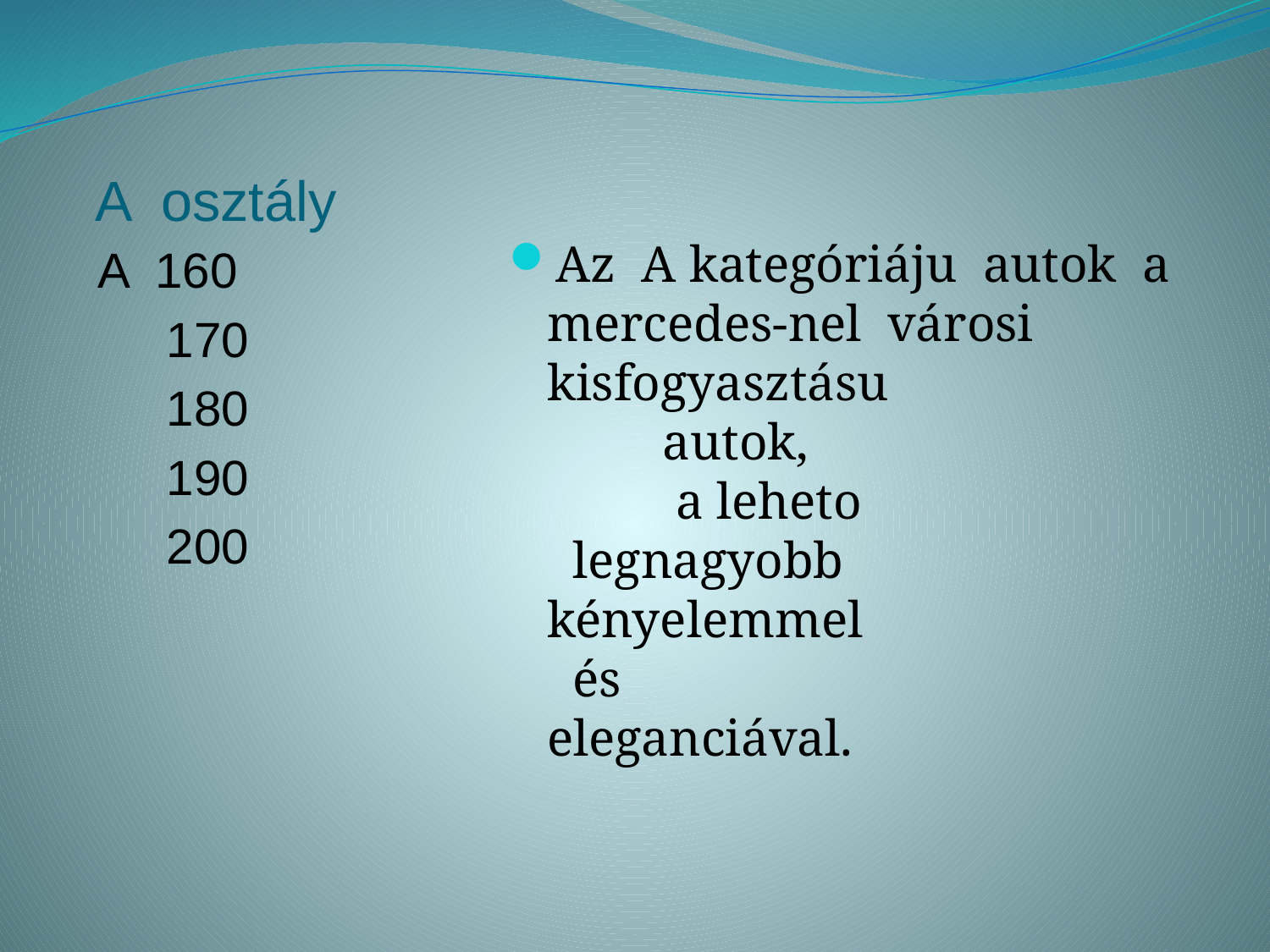

# A  osztály
A  160
     170
     180
     190
     200
Az  A kategóriáju  autok  a  mercedes-nel  városi kisfogyasztásu                                 autok,                                        a leheto                            legnagyobb              kényelemmel                            és                             eleganciával.